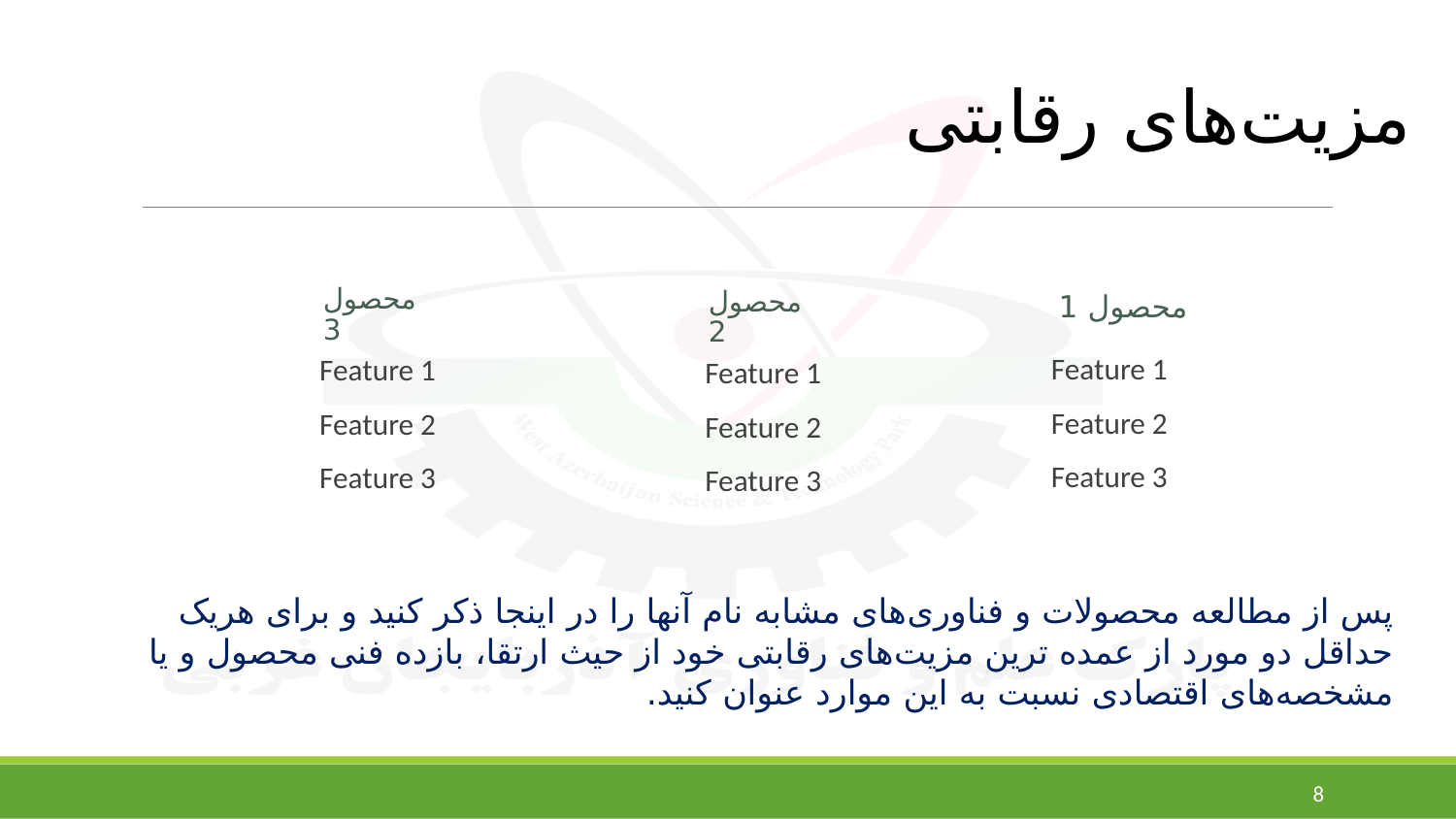

مزیت‌های رقابتی
محصول 1
محصول 3
محصول 2
Feature 1
Feature 2
Feature 3
Feature 1
Feature 2
Feature 3
Feature 1
Feature 2
Feature 3
پس از مطالعه محصولات و فناوری‌های مشابه نام آنها را در اینجا ذکر کنید و برای هریک حداقل دو مورد از عمده ترین مزیت‌های رقابتی خود از حیث ارتقا، بازده فنی محصول و یا مشخصه‌های اقتصادی نسبت به این موارد عنوان کنید.
8